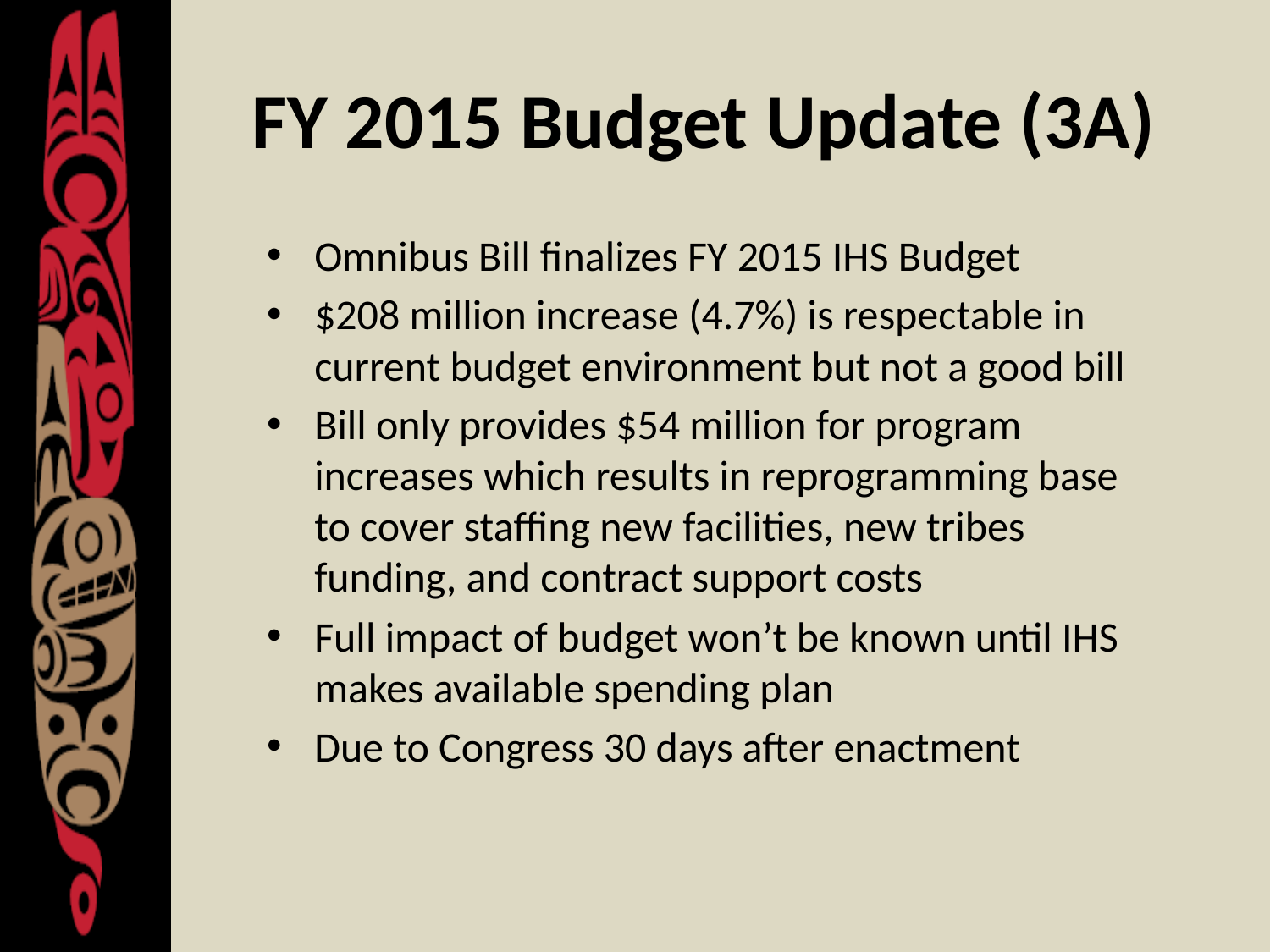

# FY 2015 Budget Update (3A)
Omnibus Bill finalizes FY 2015 IHS Budget
$208 million increase (4.7%) is respectable in current budget environment but not a good bill
Bill only provides $54 million for program increases which results in reprogramming base to cover staffing new facilities, new tribes funding, and contract support costs
Full impact of budget won’t be known until IHS makes available spending plan
Due to Congress 30 days after enactment